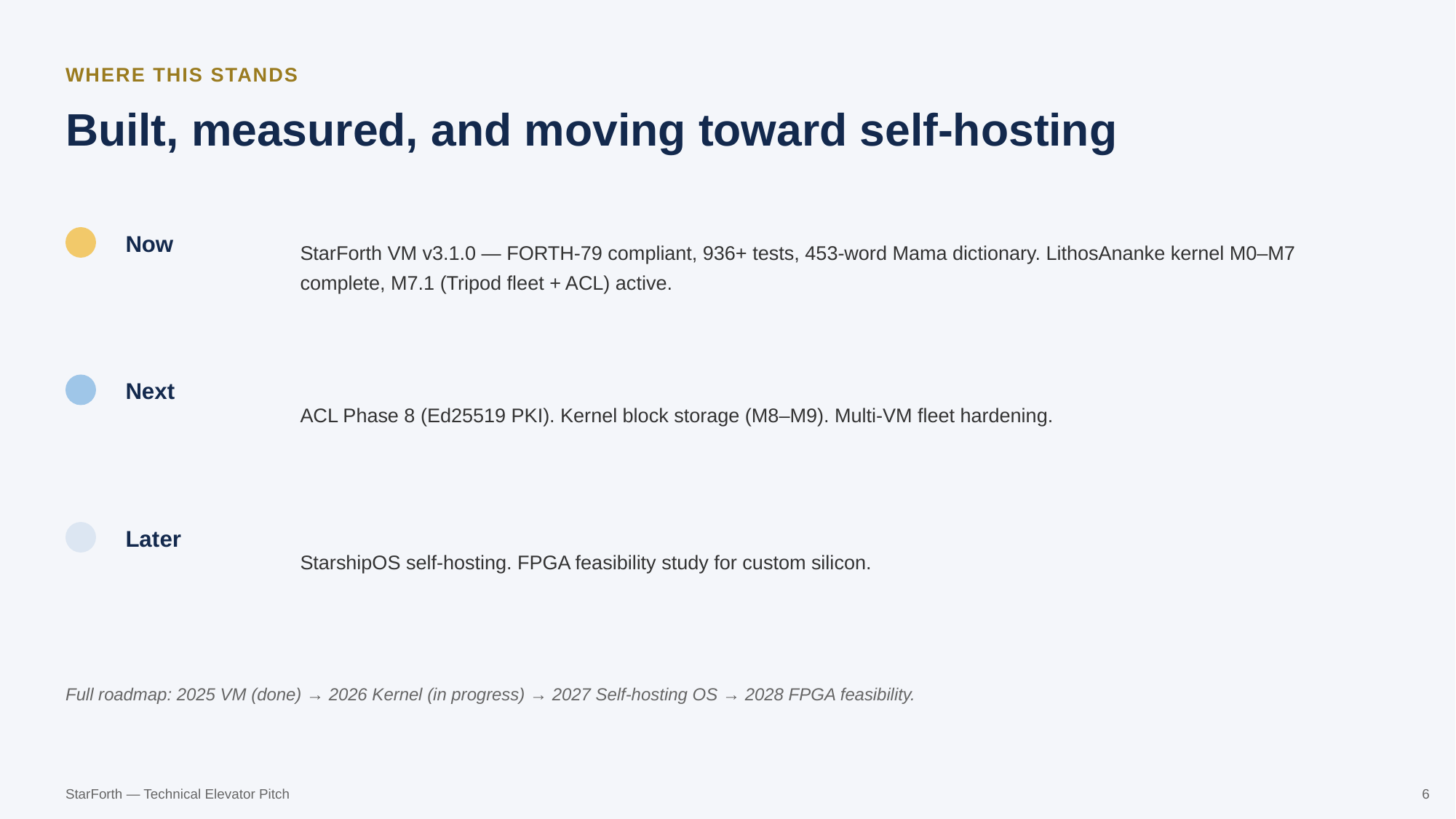

WHERE THIS STANDS
Built, measured, and moving toward self-hosting
StarForth VM v3.1.0 — FORTH-79 compliant, 936+ tests, 453-word Mama dictionary. LithosAnanke kernel M0–M7 complete, M7.1 (Tripod fleet + ACL) active.
Now

ACL Phase 8 (Ed25519 PKI). Kernel block storage (M8–M9). Multi-VM fleet hardening.
Next

StarshipOS self-hosting. FPGA feasibility study for custom silicon.
Later

Full roadmap: 2025 VM (done) → 2026 Kernel (in progress) → 2027 Self-hosting OS → 2028 FPGA feasibility.
StarForth — Technical Elevator Pitch
6